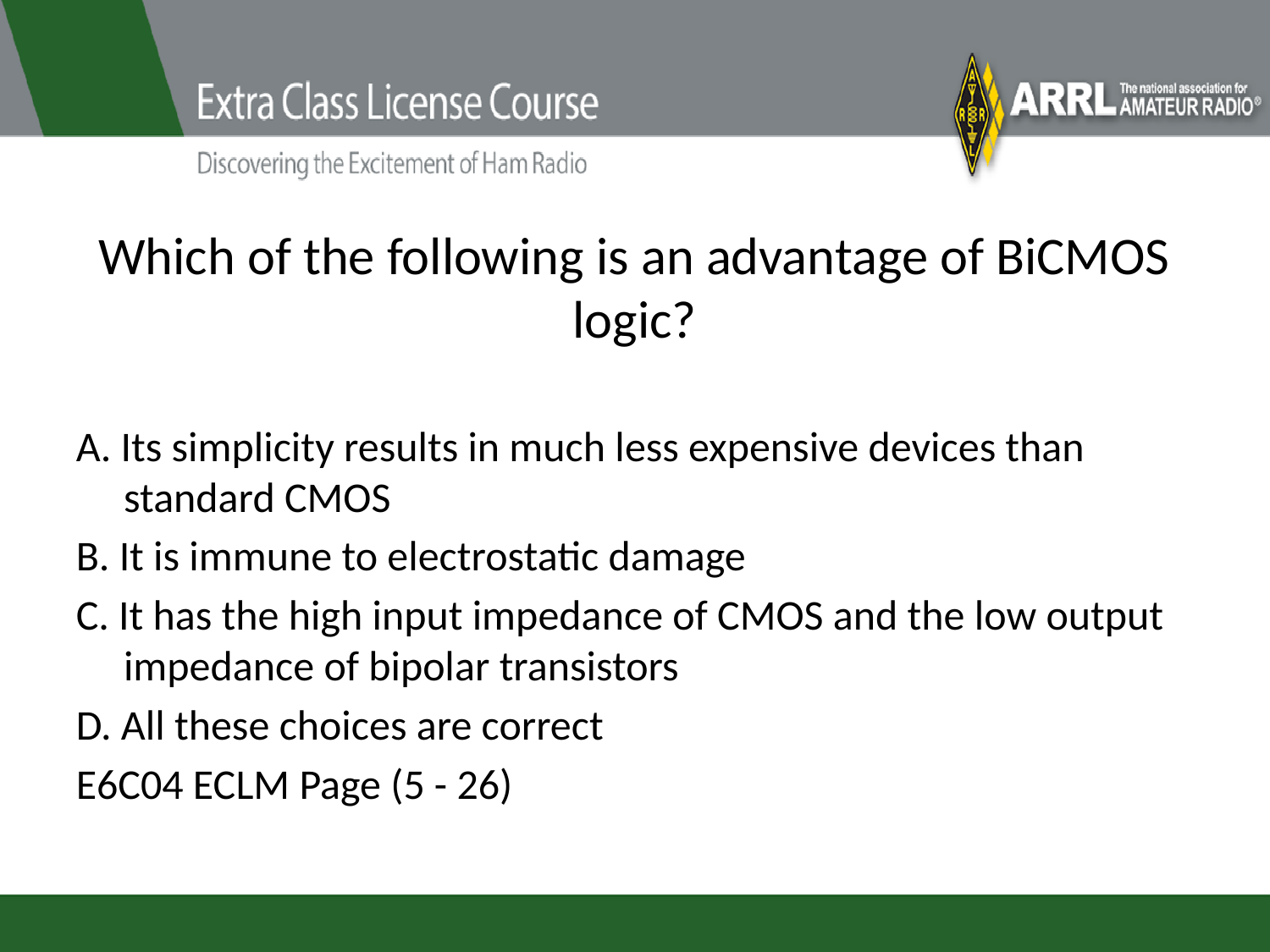

# Which of the following is an advantage of BiCMOS logic?
A. Its simplicity results in much less expensive devices than standard CMOS
B. It is immune to electrostatic damage
C. It has the high input impedance of CMOS and the low output impedance of bipolar transistors
D. All these choices are correct
E6C04 ECLM Page (5 - 26)